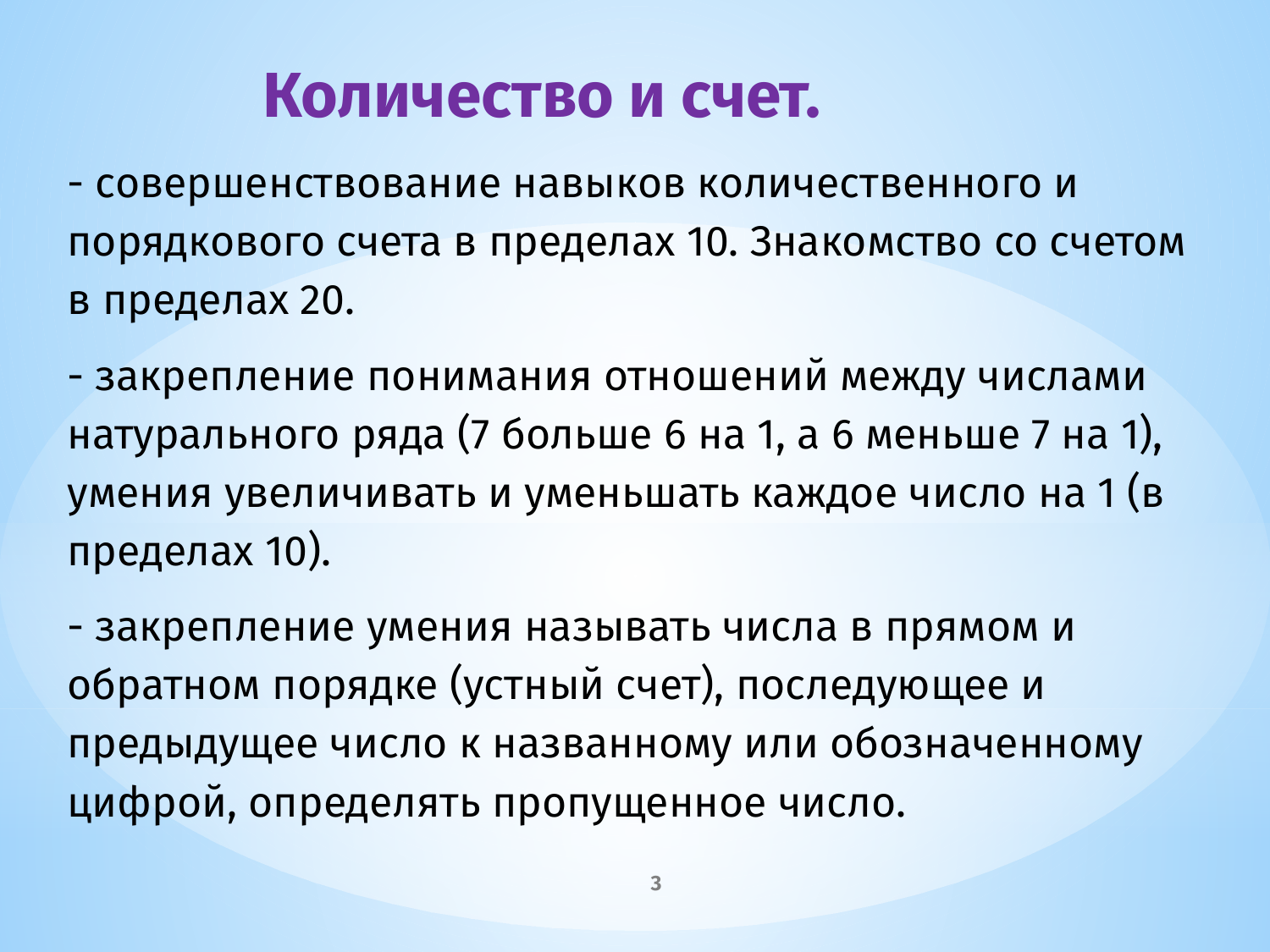

Количество и счет.
- совершенствование навыков количественного и порядкового счета в пределах 10. Знакомство со счетом в пределах 20.
- закрепление понимания отношений между числами натурального ряда (7 больше 6 на 1, а 6 меньше 7 на 1), умения увеличивать и уменьшать каждое число на 1 (в пределах 10).
- закрепление умения называть числа в прямом и обратном порядке (устный счет), последующее и предыдущее число к названному или обозначенному цифрой, определять пропущенное число.
3